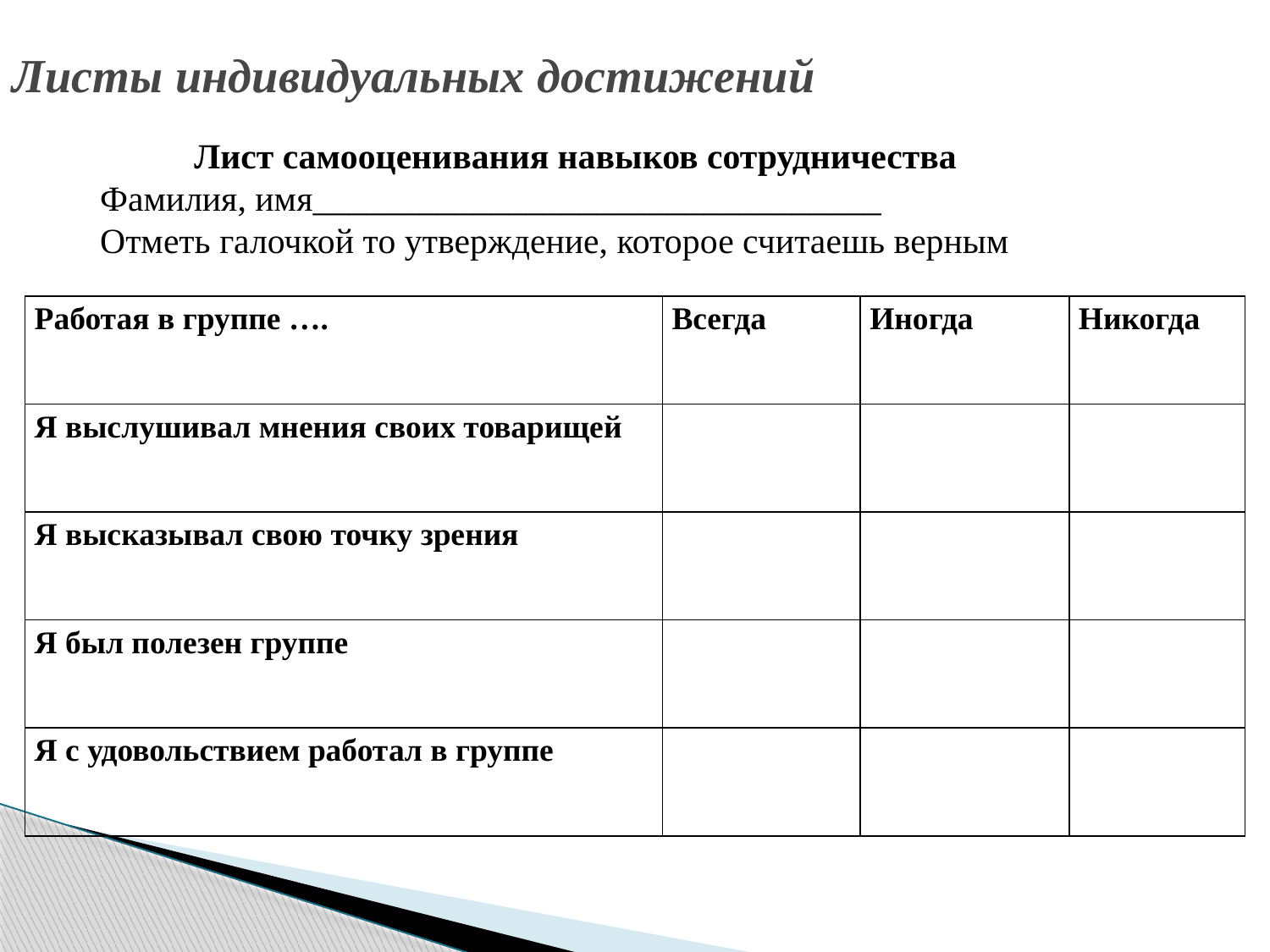

# Листы индивидуальных достижений
Лист самооценивания навыков сотрудничества
Фамилия, имя________________________________
Отметь галочкой то утверждение, которое считаешь верным

| Работая в группе …. | Всегда | Иногда | Никогда |
| --- | --- | --- | --- |
| Я выслушивал мнения своих товарищей |  |  |  |
| Я высказывал свою точку зрения |  |  |  |
| Я был полезен группе |  |  |  |
| Я с удовольствием работал в группе |  |  |  |